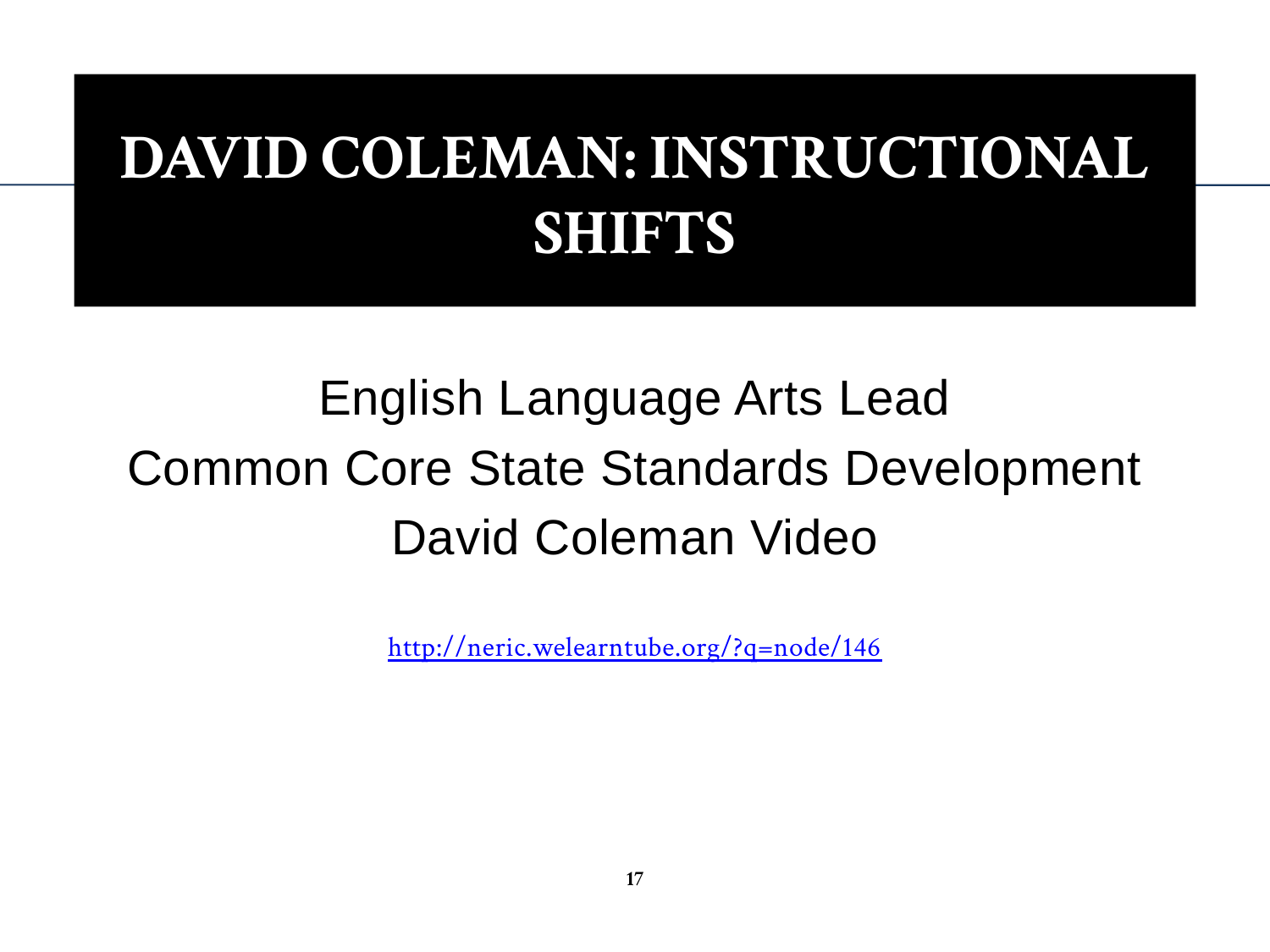

# David Coleman: Instructional Shifts

English Language Arts Lead
Common Core State Standards Development
David Coleman Video

http://neric.welearntube.org/?q=node/146
17